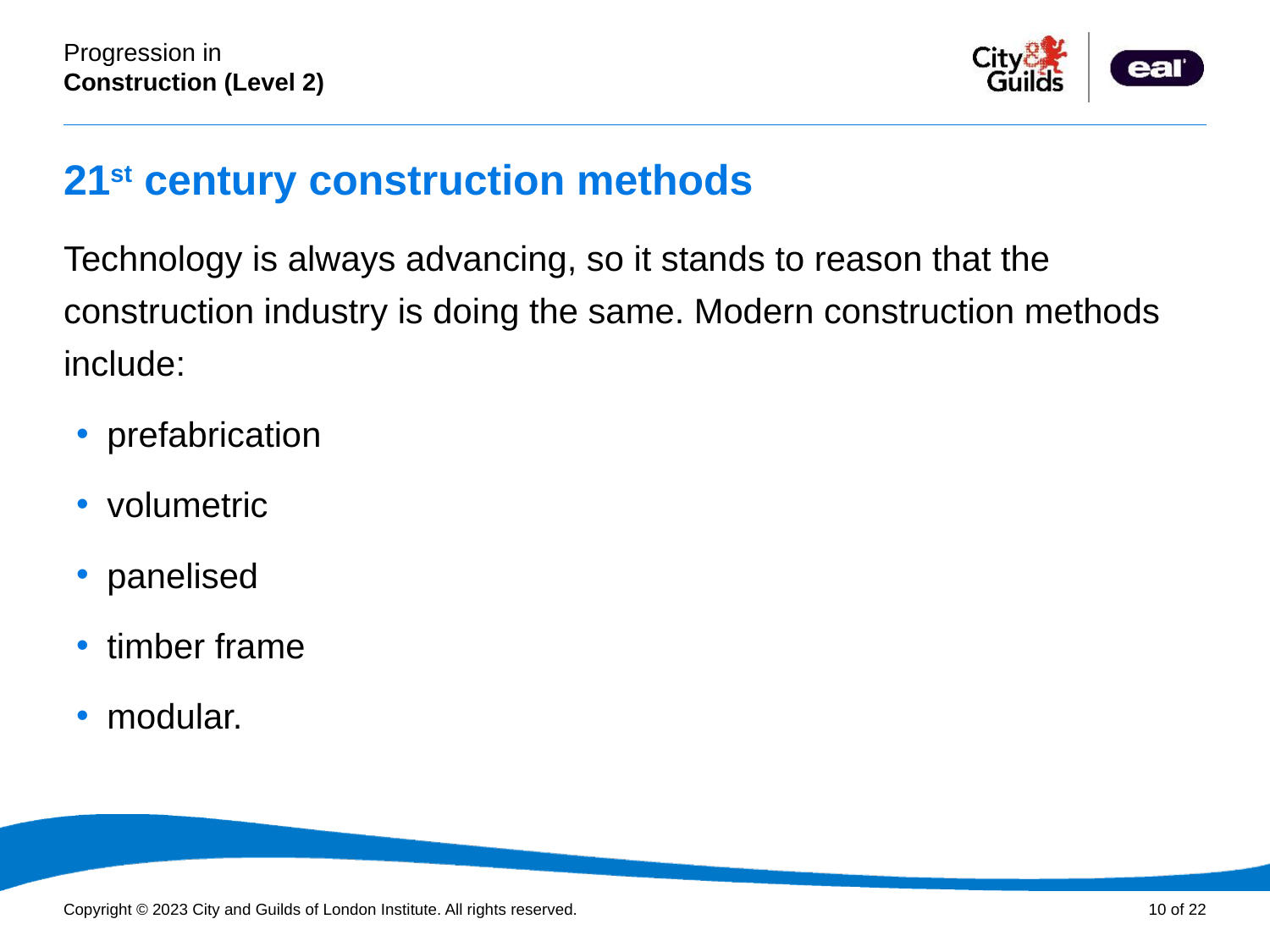

# 21st century construction methods
Technology is always advancing, so it stands to reason that the construction industry is doing the same. Modern construction methods include:
prefabrication
volumetric
panelised
timber frame
modular.